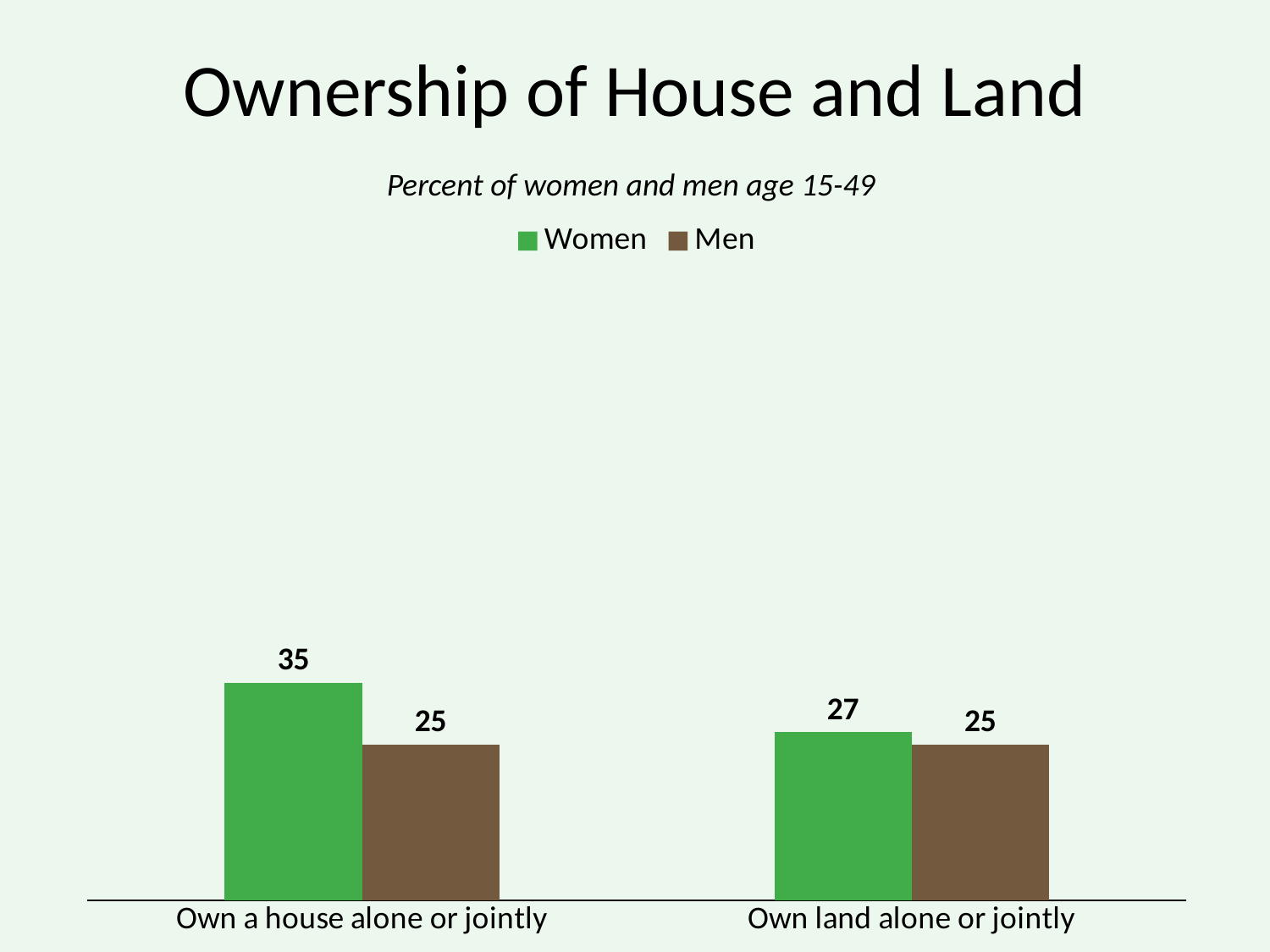

# Ownership of House and Land
Percent of women and men age 15-49

### Chart

| Category | Women | Men |
|---|---|---|
| Own a house alone or jointly | 35.0 | 25.0 |
| Own land alone or jointly | 27.0 | 25.0 |